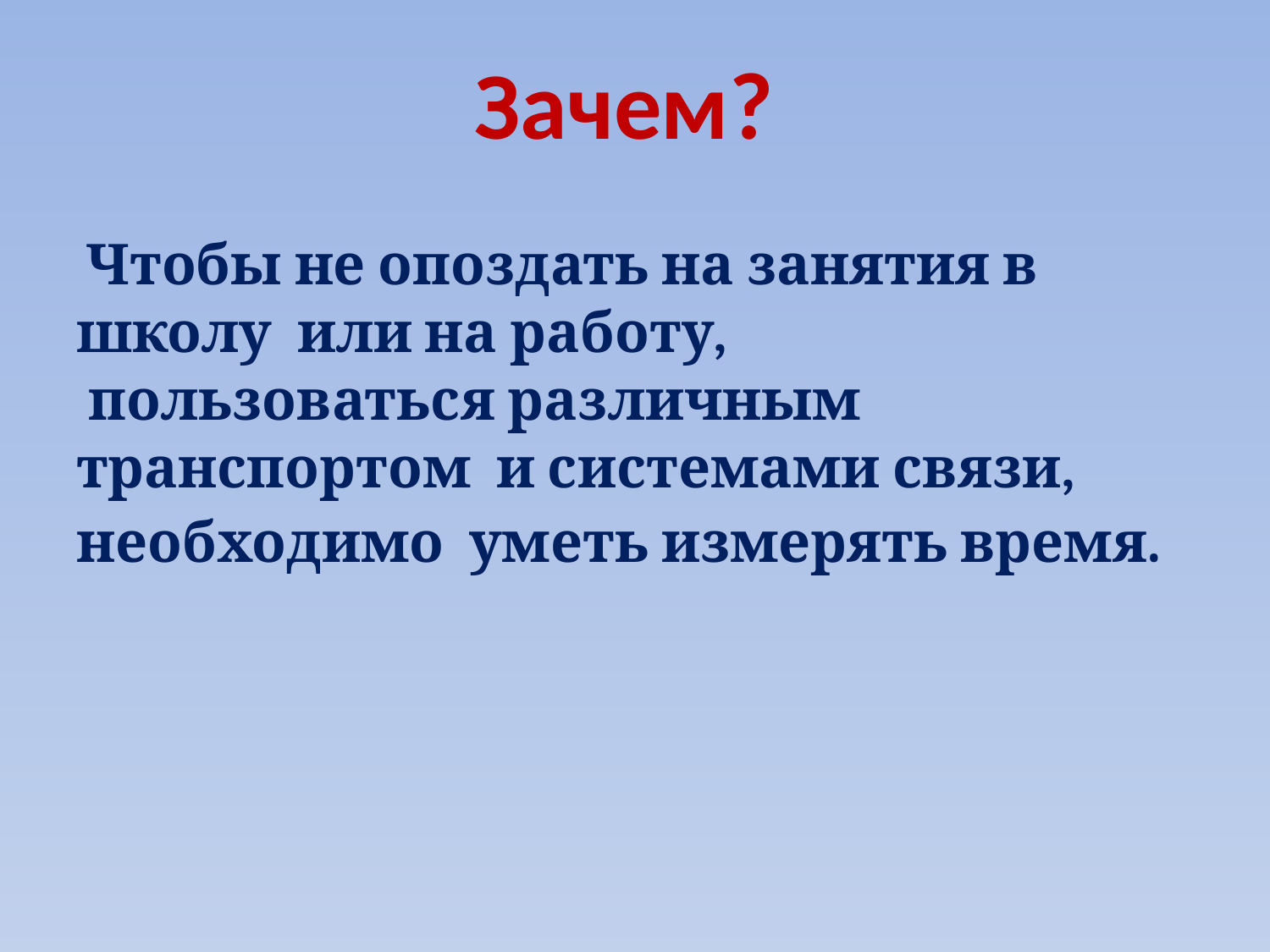

# Зачем?
 Чтобы не опоздать на занятия в школу  или на работу,
 пользоваться различным транспортом  и системами связи,
необходимо  уметь измерять время.